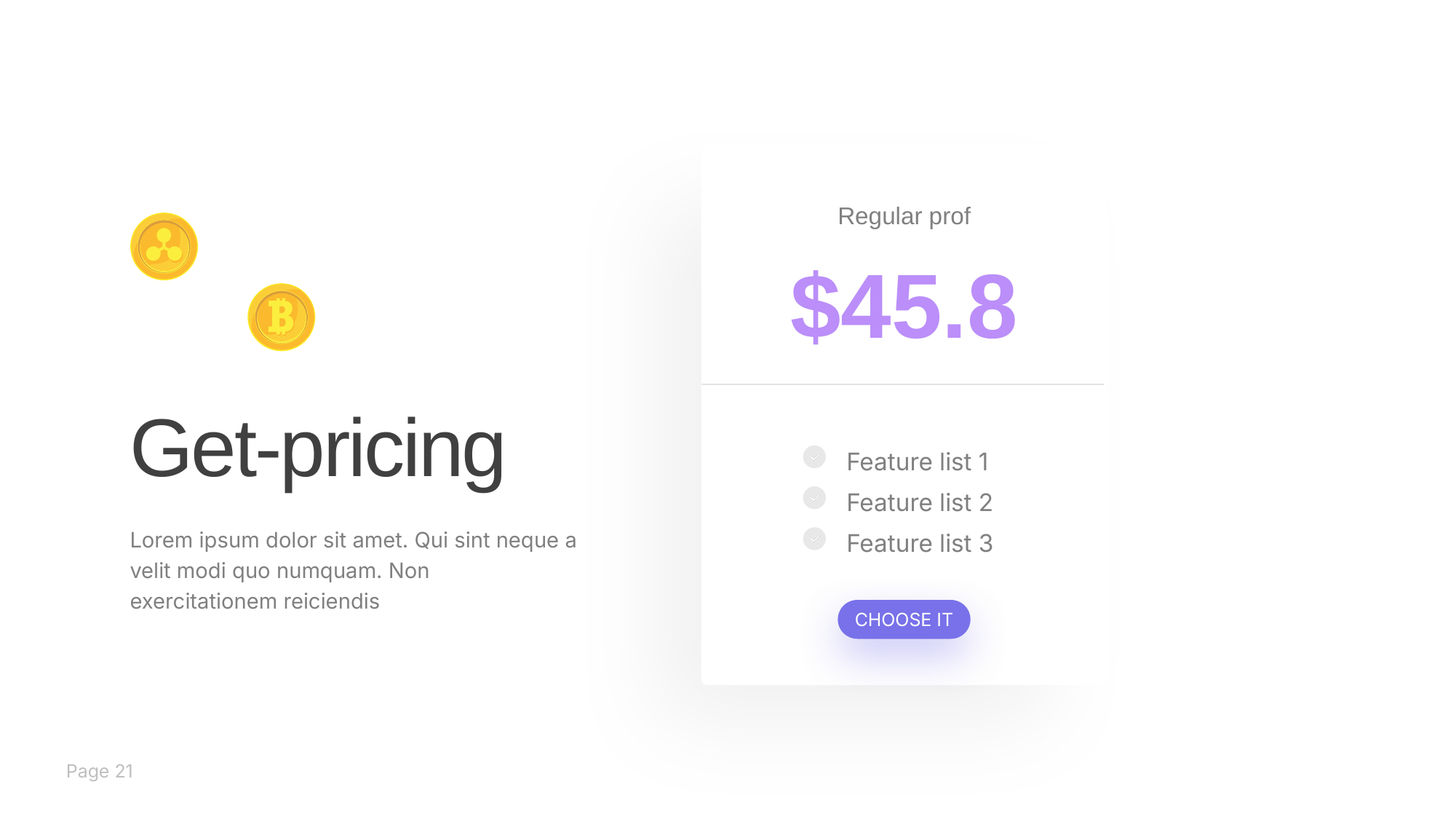

Regular prof
$45.8
Feature list 1

Feature list 2

Feature list 3

CHOOSE IT

Get-pricing
Lorem ipsum dolor sit amet. Qui sint neque a velit modi quo numquam. Non exercitationem reiciendis